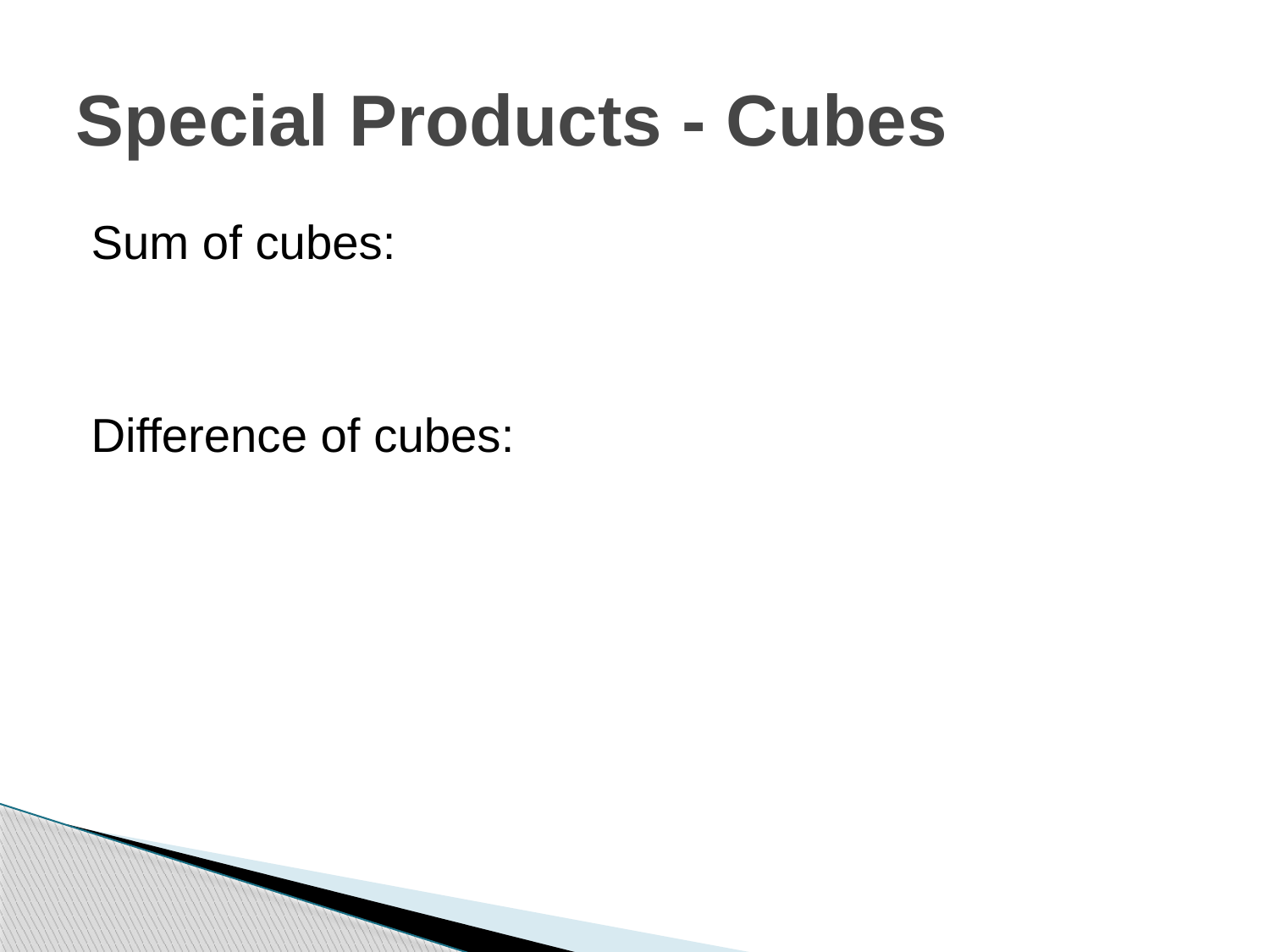

# Special Products - Cubes
Sum of cubes:

Difference of cubes: